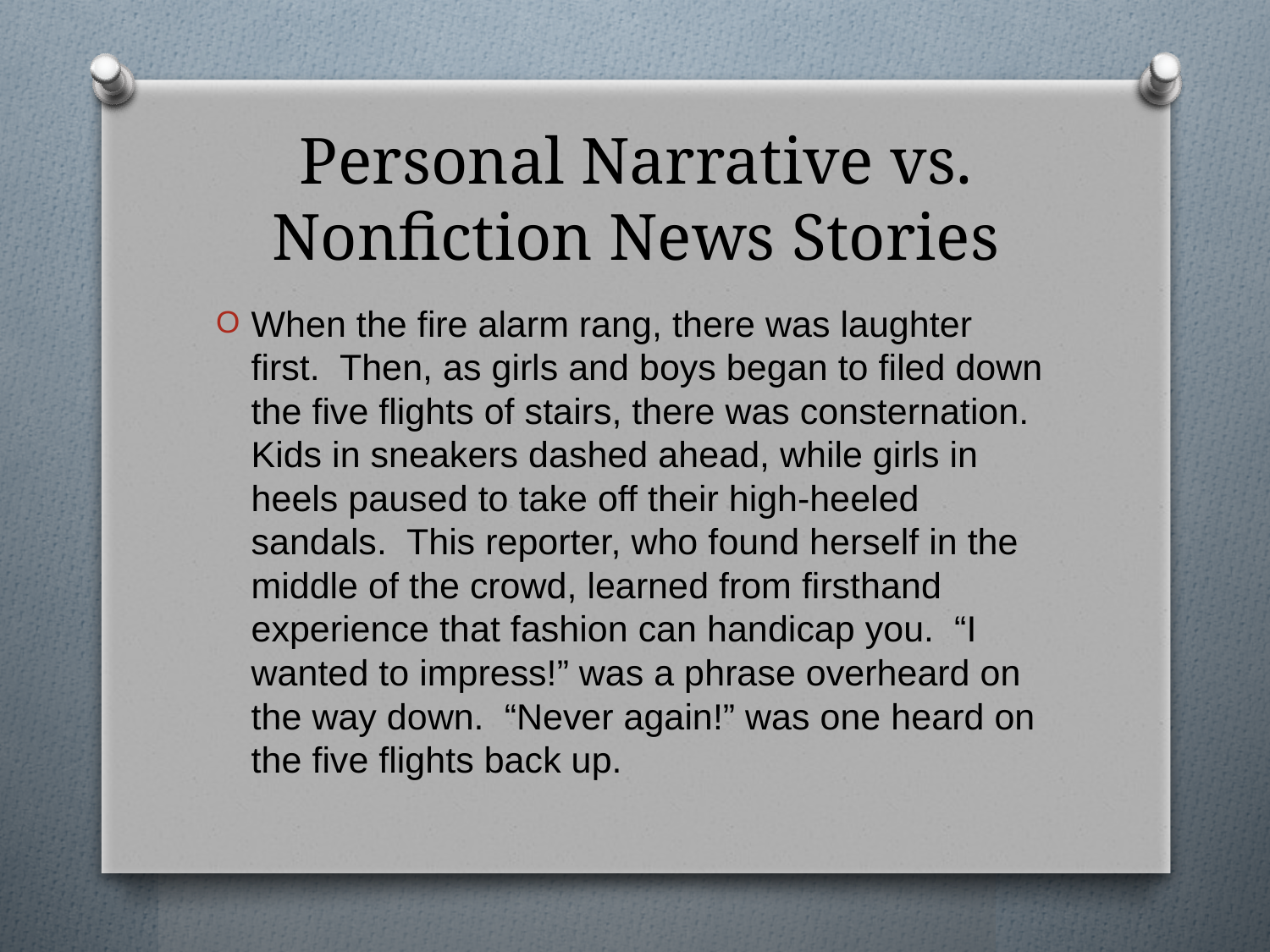

# Personal Narrative vs. Nonfiction News Stories
When the fire alarm rang, there was laughter first.  Then, as girls and boys began to filed down the five flights of stairs, there was consternation.  Kids in sneakers dashed ahead, while girls in heels paused to take off their high-heeled sandals.  This reporter, who found herself in the middle of the crowd, learned from firsthand experience that fashion can handicap you.  “I wanted to impress!” was a phrase overheard on the way down.  “Never again!” was one heard on the five flights back up.